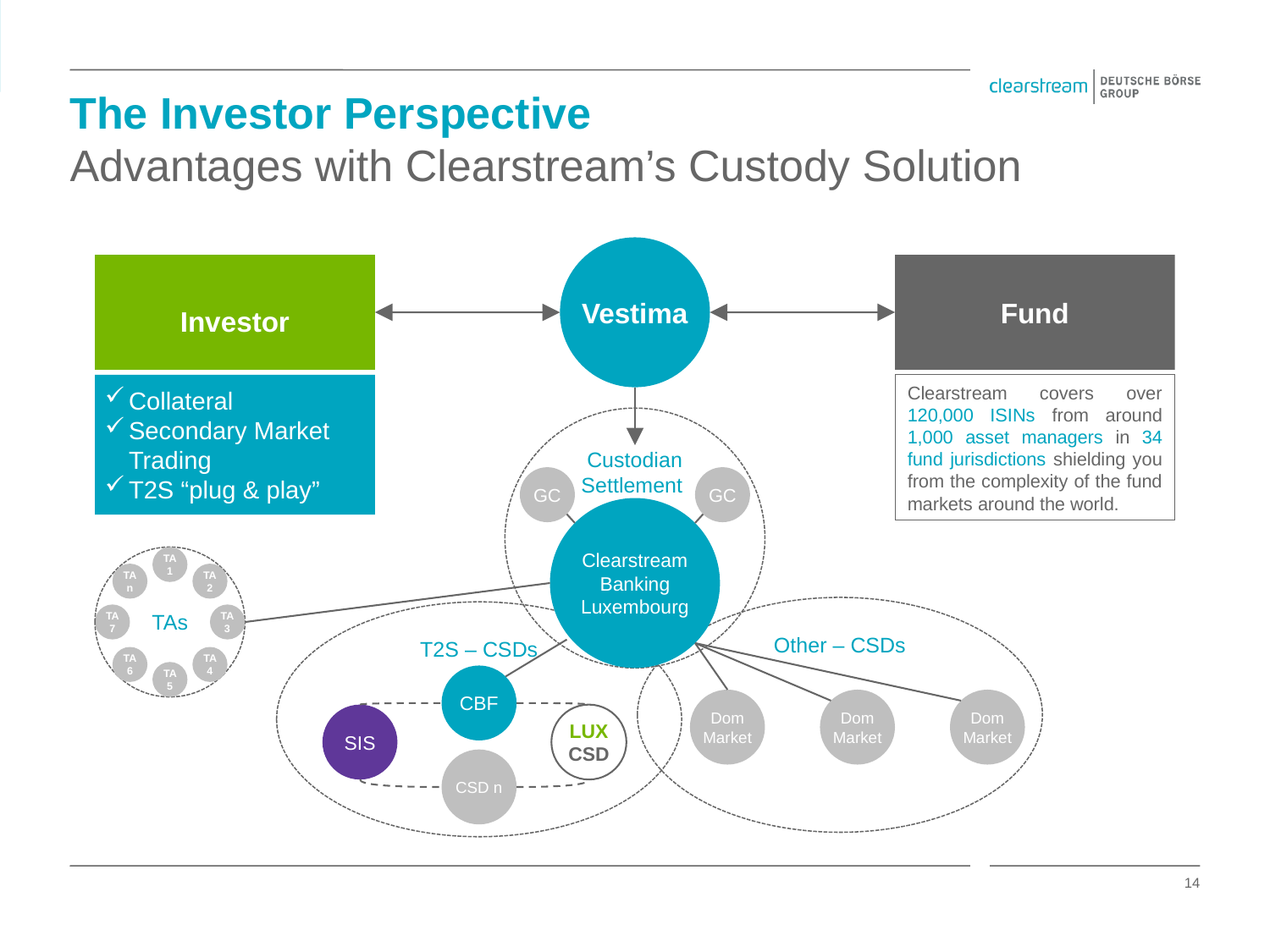

# The Investor Perspective Advantages with Clearstream’s Custody Solution
Vestima
Investor
Fund
Collateral
Secondary Market Trading
T2S “plug & play”
Clearstream covers over 120,000 ISINs from around 1,000 asset managers in 34 fund jurisdictions shielding you from the complexity of the fund markets around the world.

Custodian Settlement
GC
GC
Clearstream Banking Luxembourg
TAs
TA1
TAn
TA2
Other – CSDs
T2S – CSDs
TA7
TA3
TA6
TA 4
TA 5
CBF
Dom Market
Dom Market
Dom Market
SIS
LUX CSD
CSD n
14